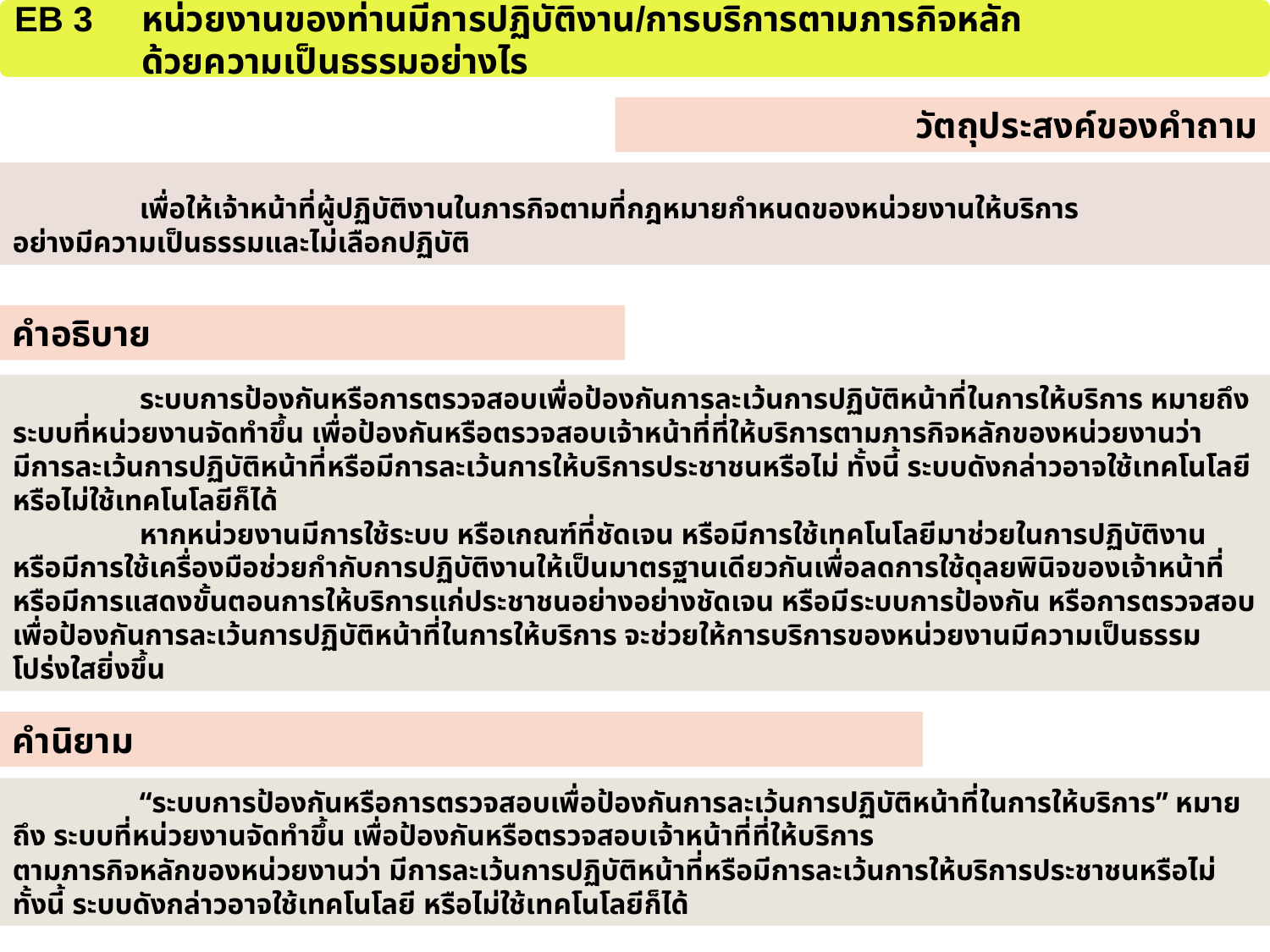

EB 3	หน่วยงานของท่านมีการปฏิบัติงาน/การบริการตามภารกิจหลัก
	ด้วยความเป็นธรรมอย่างไร
วัตถุประสงค์ของคำถาม

 	เพื่อให้เจ้าหน้าที่ผู้ปฏิบัติงานในภารกิจตามที่กฎหมายกำหนดของหน่วยงานให้บริการ
อย่างมีความเป็นธรรมและไม่เลือกปฏิบัติ
คำอธิบาย
	ระบบการป้องกันหรือการตรวจสอบเพื่อป้องกันการละเว้นการปฏิบัติหน้าที่ในการให้บริการ หมายถึง ระบบที่หน่วยงานจัดทำขึ้น เพื่อป้องกันหรือตรวจสอบเจ้าหน้าที่ที่ให้บริการตามภารกิจหลักของหน่วยงานว่า
มีการละเว้นการปฏิบัติหน้าที่หรือมีการละเว้นการให้บริการประชาชนหรือไม่ ทั้งนี้ ระบบดังกล่าวอาจใช้เทคโนโลยี หรือไม่ใช้เทคโนโลยีก็ได้
	หากหน่วยงานมีการใช้ระบบ หรือเกณฑ์ที่ชัดเจน หรือมีการใช้เทคโนโลยีมาช่วยในการปฏิบัติงาน หรือมีการใช้เครื่องมือช่วยกำกับการปฏิบัติงานให้เป็นมาตรฐานเดียวกันเพื่อลดการใช้ดุลยพินิจของเจ้าหน้าที่ หรือมีการแสดงขั้นตอนการให้บริการแก่ประชาชนอย่างอย่างชัดเจน หรือมีระบบการป้องกัน หรือการตรวจสอบเพื่อป้องกันการละเว้นการปฏิบัติหน้าที่ในการให้บริการ จะช่วยให้การบริการของหน่วยงานมีความเป็นธรรมโปร่งใสยิ่งขึ้น
คำนิยาม
 	“ระบบการป้องกันหรือการตรวจสอบเพื่อป้องกันการละเว้นการปฏิบัติหน้าที่ในการให้บริการ” หมายถึง ระบบที่หน่วยงานจัดทำขึ้น เพื่อป้องกันหรือตรวจสอบเจ้าหน้าที่ที่ให้บริการ
ตามภารกิจหลักของหน่วยงานว่า มีการละเว้นการปฏิบัติหน้าที่หรือมีการละเว้นการให้บริการประชาชนหรือไม่ ทั้งนี้ ระบบดังกล่าวอาจใช้เทคโนโลยี หรือไม่ใช้เทคโนโลยีก็ได้